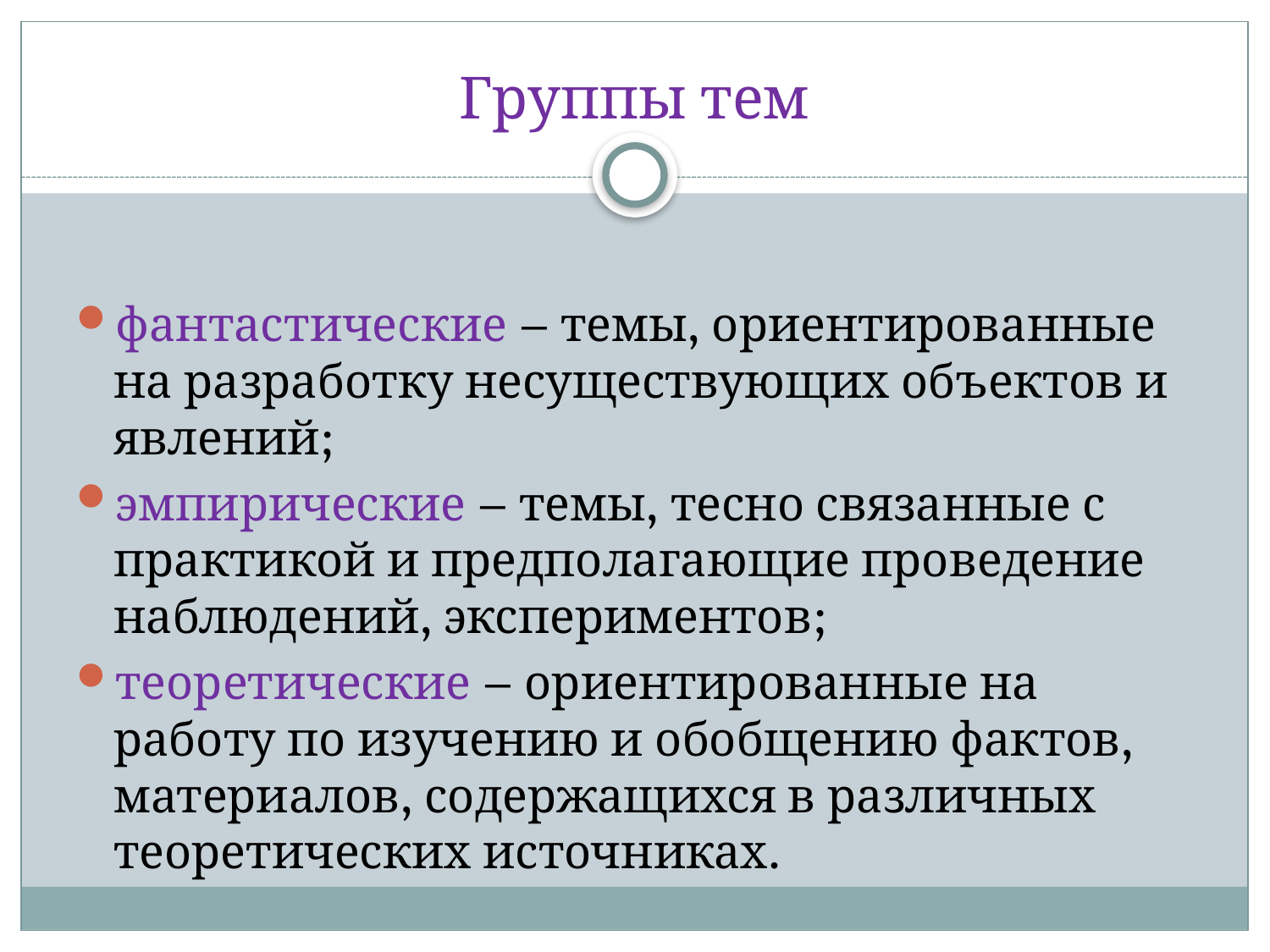

# Группы тем

фантастические – темы, ориентированные на разработку несуществующих объектов и явлений;
эмпирические – темы, тесно связанные с практикой и предполагающие проведение наблюдений, экспериментов;
теоретические – ориентированные на работу по изучению и обобщению фактов, материалов, содержащихся в различных теоретических источниках.